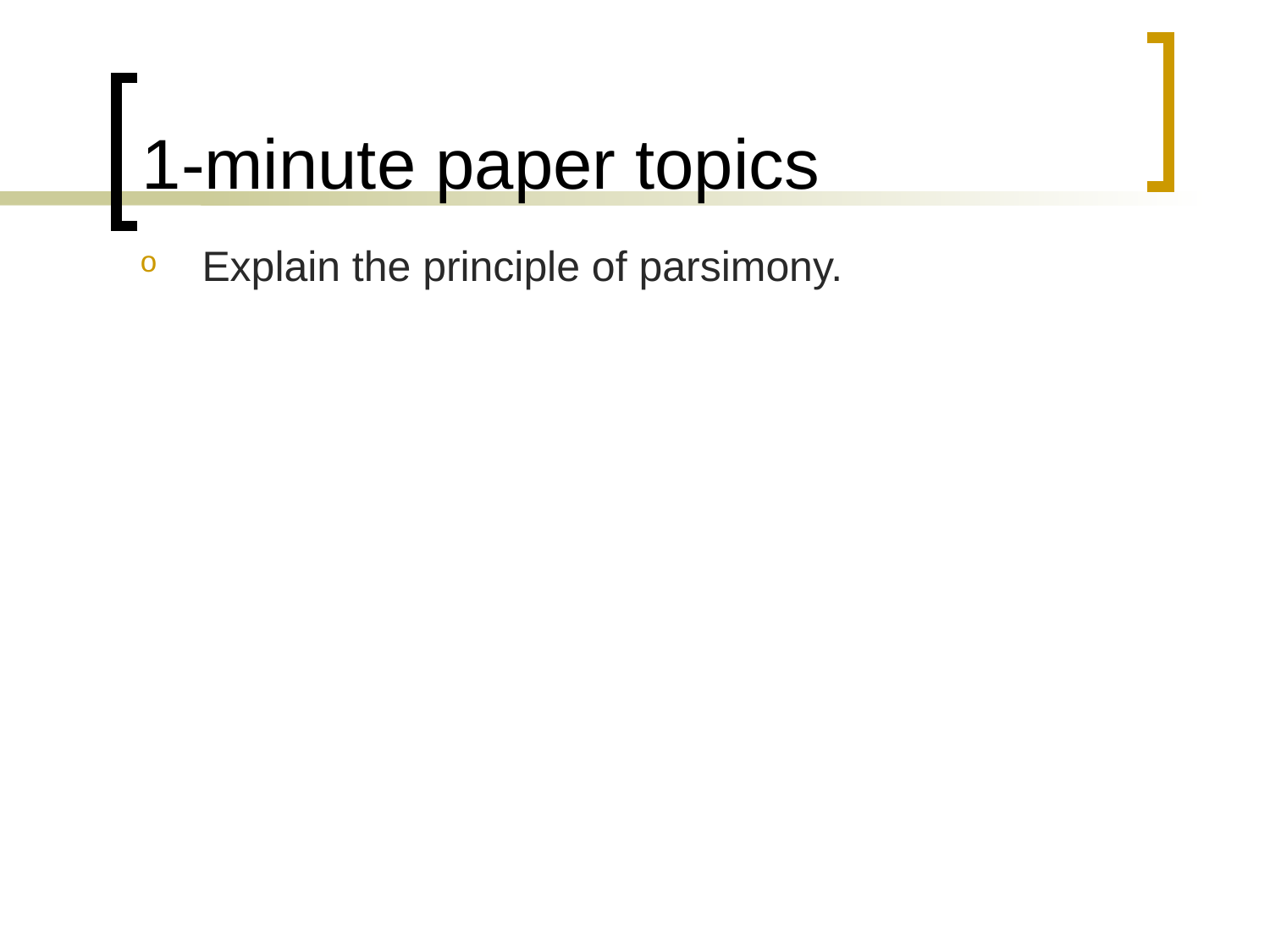

# 1-minute paper topics
Explain the principle of parsimony.